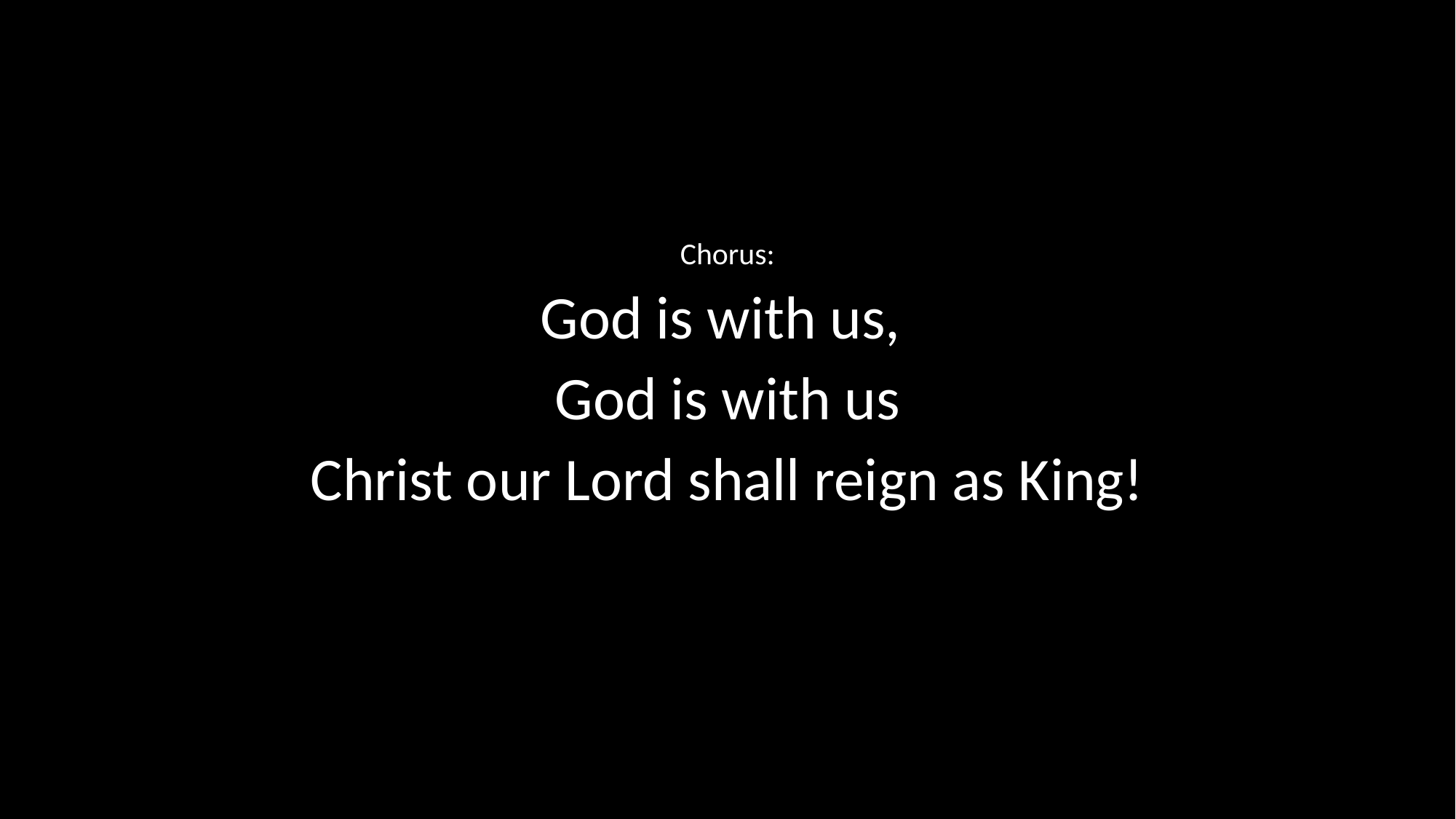

Chorus:
God is with us,
God is with us
Christ our Lord shall reign as King!